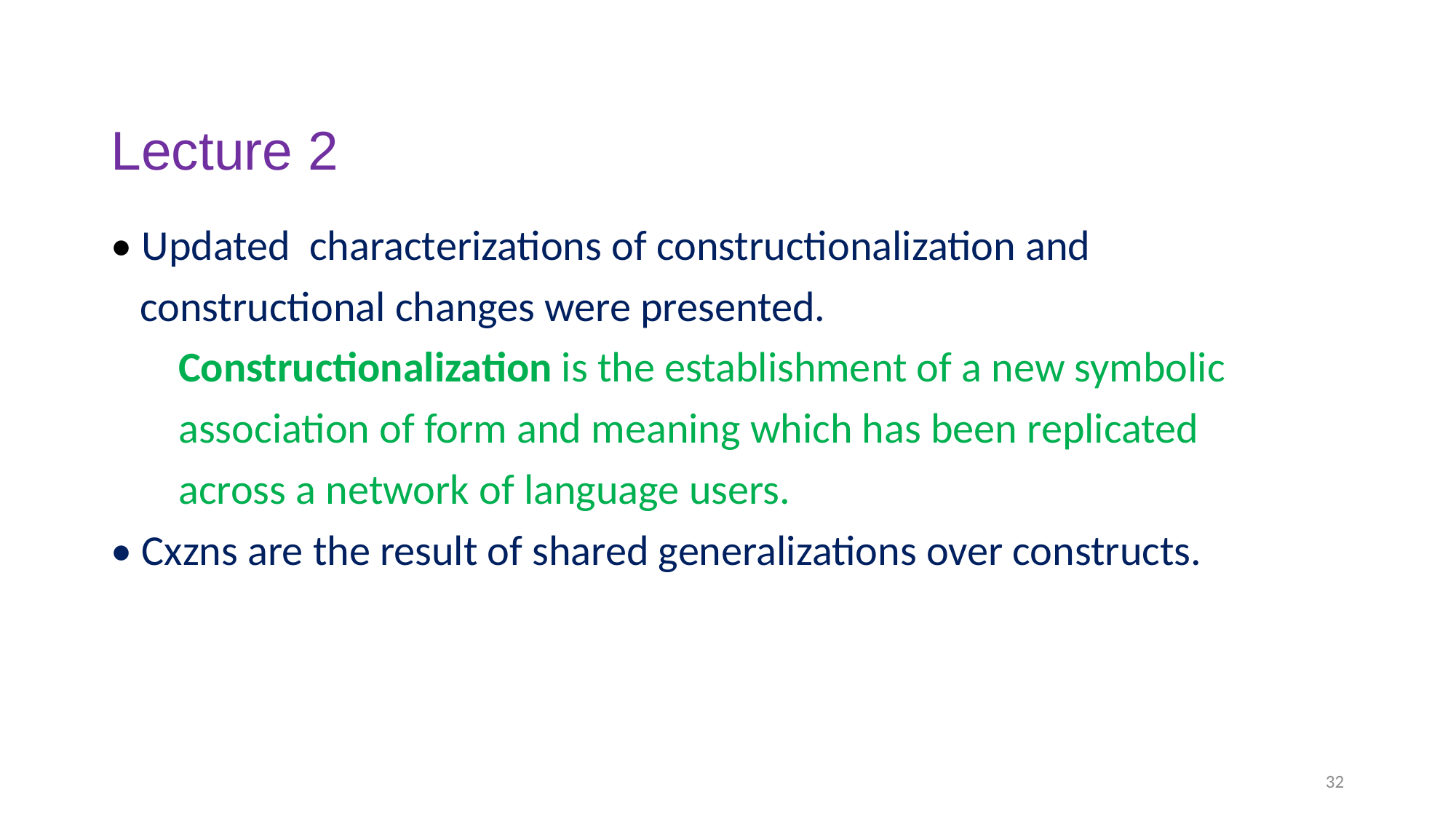

# Lecture 2
• Updated  characterizations of constructionalization and
   constructional changes were presented.
       Constructionalization is the establishment of a new symbolic
       association of form and meaning which has been replicated
       across a network of language users.
• Cxzns are the result of shared generalizations over constructs.

32